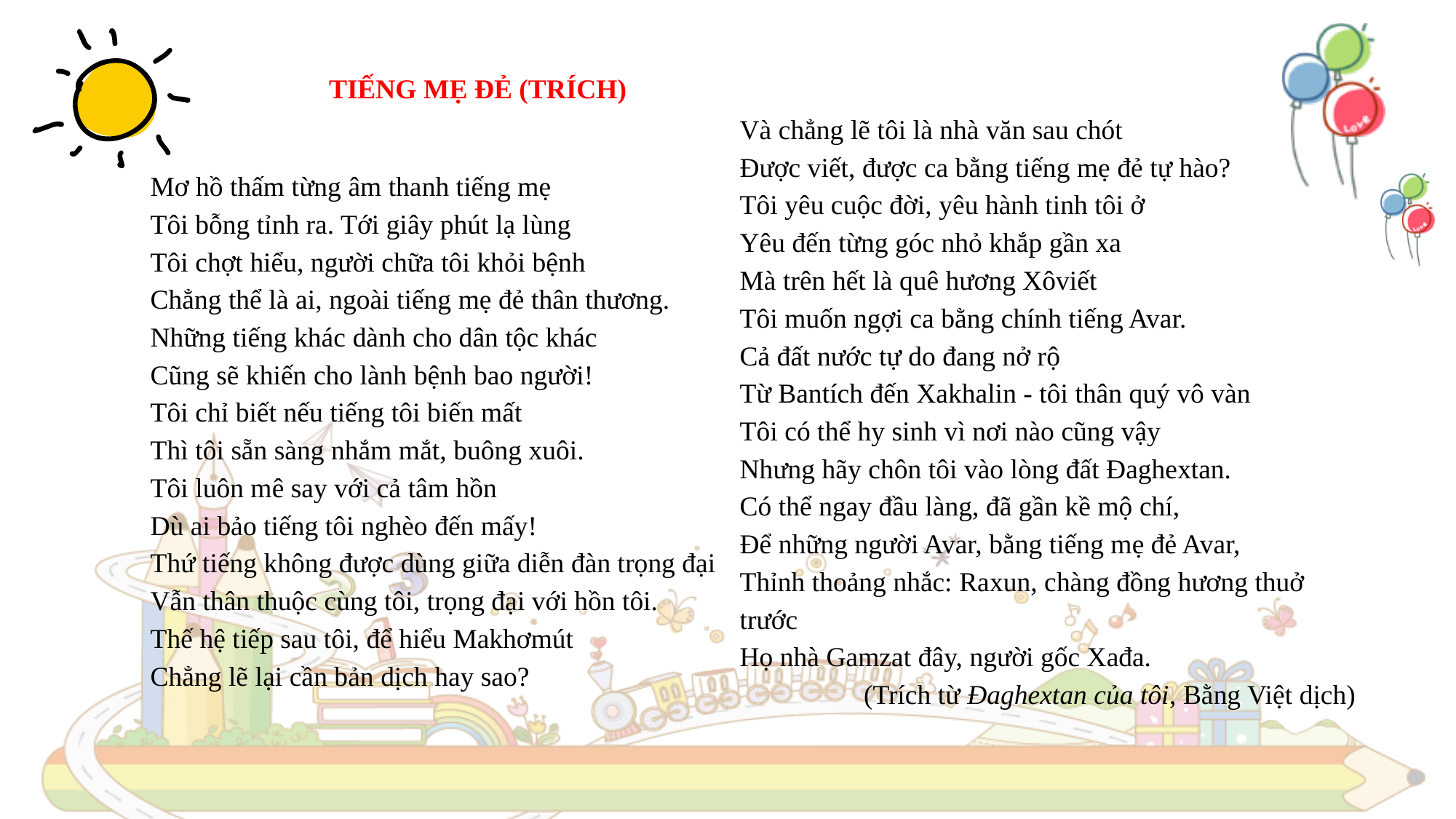

TIẾNG MẸ ĐẺ (TRÍCH)
Và chẳng lẽ tôi là nhà văn sau chót
Được viết, được ca bằng tiếng mẹ đẻ tự hào?
Tôi yêu cuộc đời, yêu hành tinh tôi ở
Yêu đến từng góc nhỏ khắp gần xa
Mà trên hết là quê hương Xôviết
Tôi muốn ngợi ca bằng chính tiếng Avar.
Cả đất nước tự do đang nở rộ
Từ Bantích đến Xakhalin - tôi thân quý vô vàn
Tôi có thể hy sinh vì nơi nào cũng vậy
Nhưng hãy chôn tôi vào lòng đất Đaghextan.
Có thể ngay đầu làng, đã gần kề mộ chí,
Để những người Avar, bằng tiếng mẹ đẻ Avar,
Thỉnh thoảng nhắc: Raxun, chàng đồng hương thuở trước
Họ nhà Gamzat đây, người gốc Xađa.
(Trích từ Đaghextan của tôi, Bằng Việt dịch)
Mơ hồ thấm từng âm thanh tiếng mẹ
Tôi bỗng tỉnh ra. Tới giây phút lạ lùng
Tôi chợt hiểu, người chữa tôi khỏi bệnh
Chẳng thể là ai, ngoài tiếng mẹ đẻ thân thương.
Những tiếng khác dành cho dân tộc khác
Cũng sẽ khiến cho lành bệnh bao người!
Tôi chỉ biết nếu tiếng tôi biến mất
Thì tôi sẵn sàng nhắm mắt, buông xuôi.
Tôi luôn mê say với cả tâm hồn
Dù ai bảo tiếng tôi nghèo đến mấy!
Thứ tiếng không được dùng giữa diễn đàn trọng đại
Vẫn thân thuộc cùng tôi, trọng đại với hồn tôi.
Thế hệ tiếp sau tôi, để hiểu Makhơmút
Chẳng lẽ lại cần bản dịch hay sao?